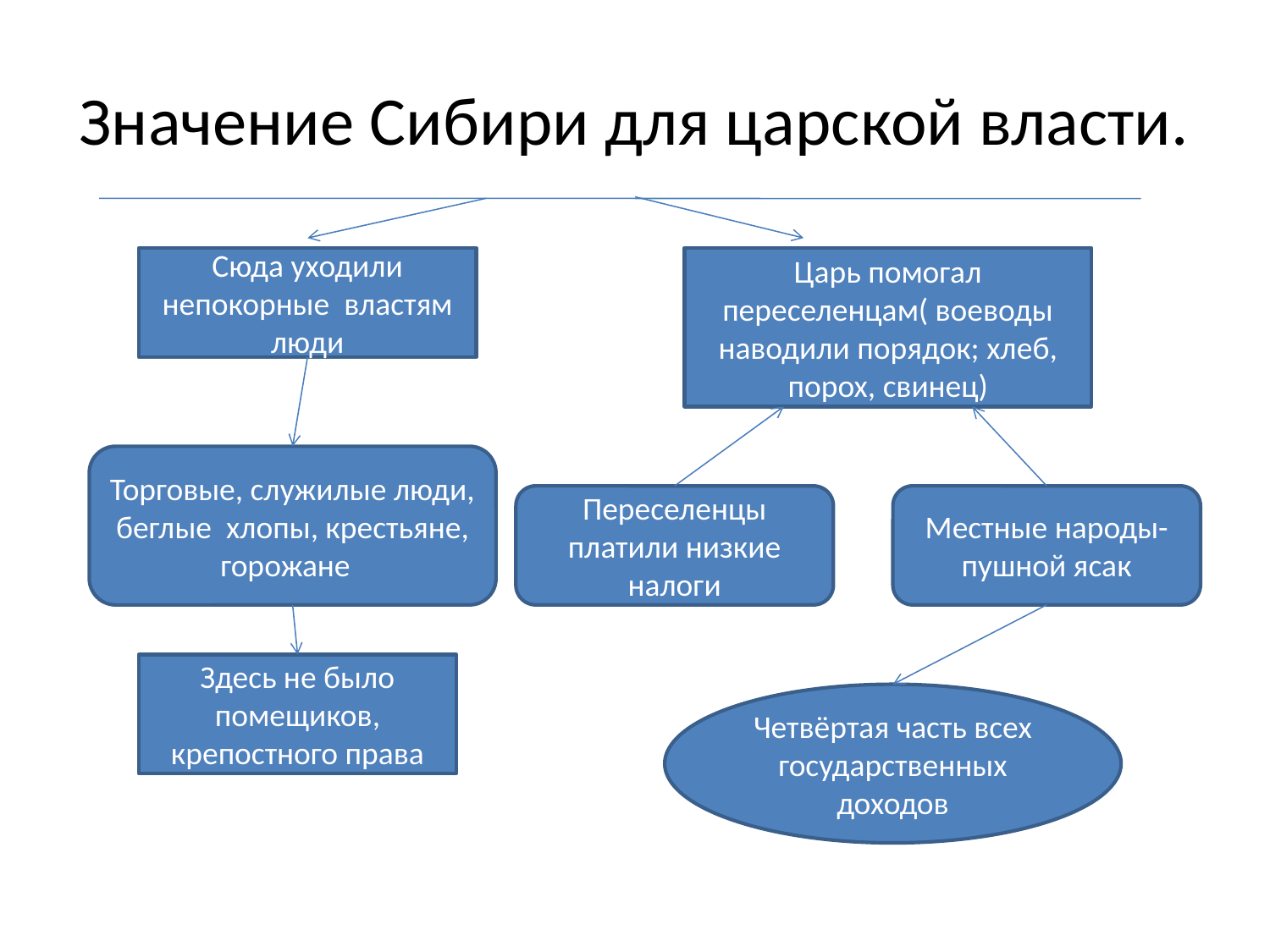

# Значение Сибири для царской власти.
Сюда уходили непокорные  властям люди
Царь помогал переселенцам( воеводы наводили порядок; хлеб, порох, свинец)
Торговые, служилые люди, беглые  хлопы, крестьяне, горожане
Переселенцы платили низкие налоги
Местные народы- пушной ясак
Здесь не было помещиков, крепостного права
Четвёртая часть всех государственных доходов